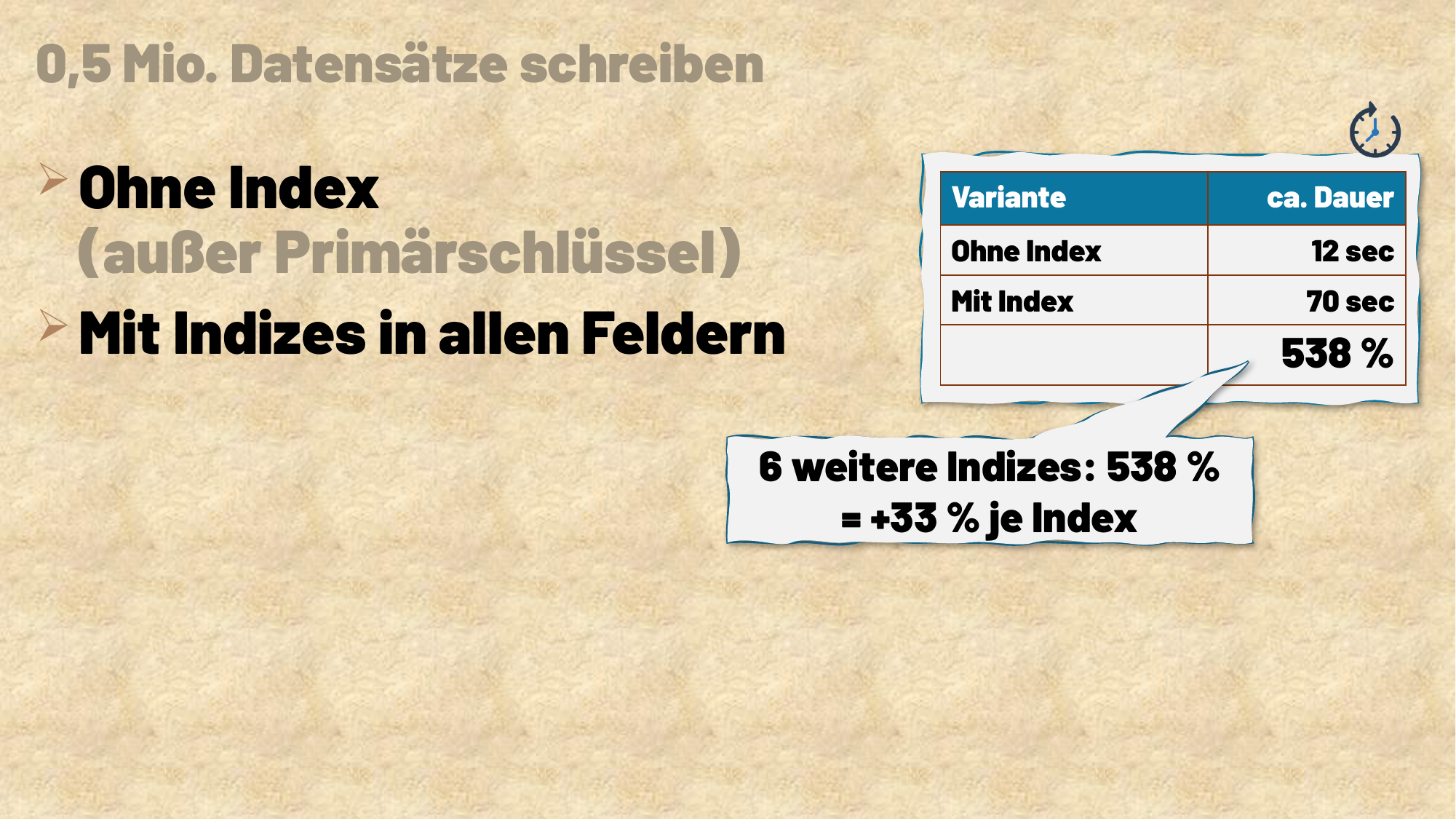

# 0,5 Mio. Datensätze schreiben
Ohne Index
(außer Primärschlüssel)
Mit Indizes in allen Feldern
Ohne Index
12 sec
Mit Index
70 sec
538 %
6 weitere Indizes: 538 %
= +33 % je Index